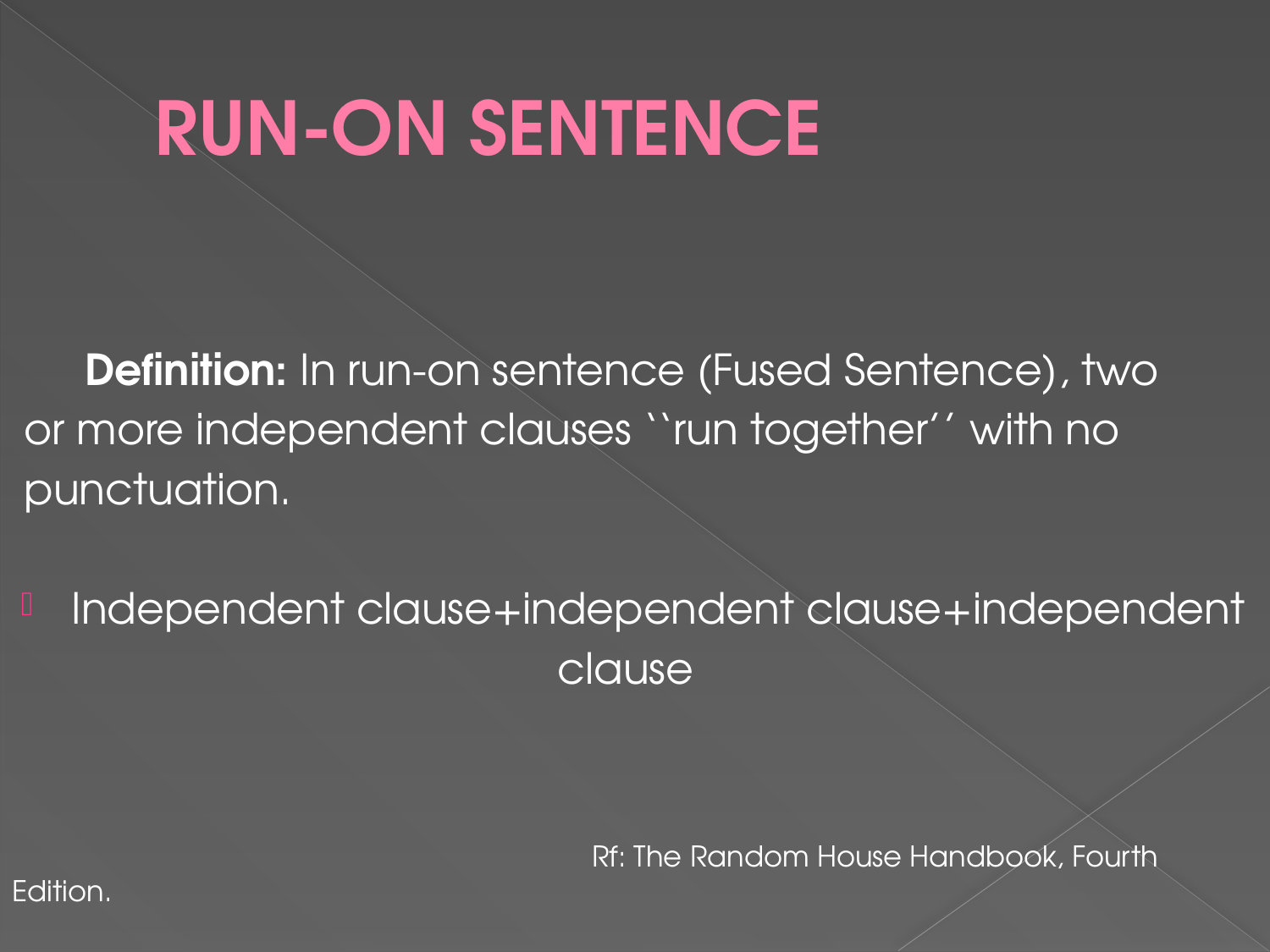

# RUN-ON SENTENCE

      Definition: In run-on sentence (Fused Sentence), two
 or more independent clauses ‘‘run together’’ with no
 punctuation.

Independent clause+independent clause+independent
                                              clause

                                                                          Rf: The Random House Handbook, Fourth Edition.